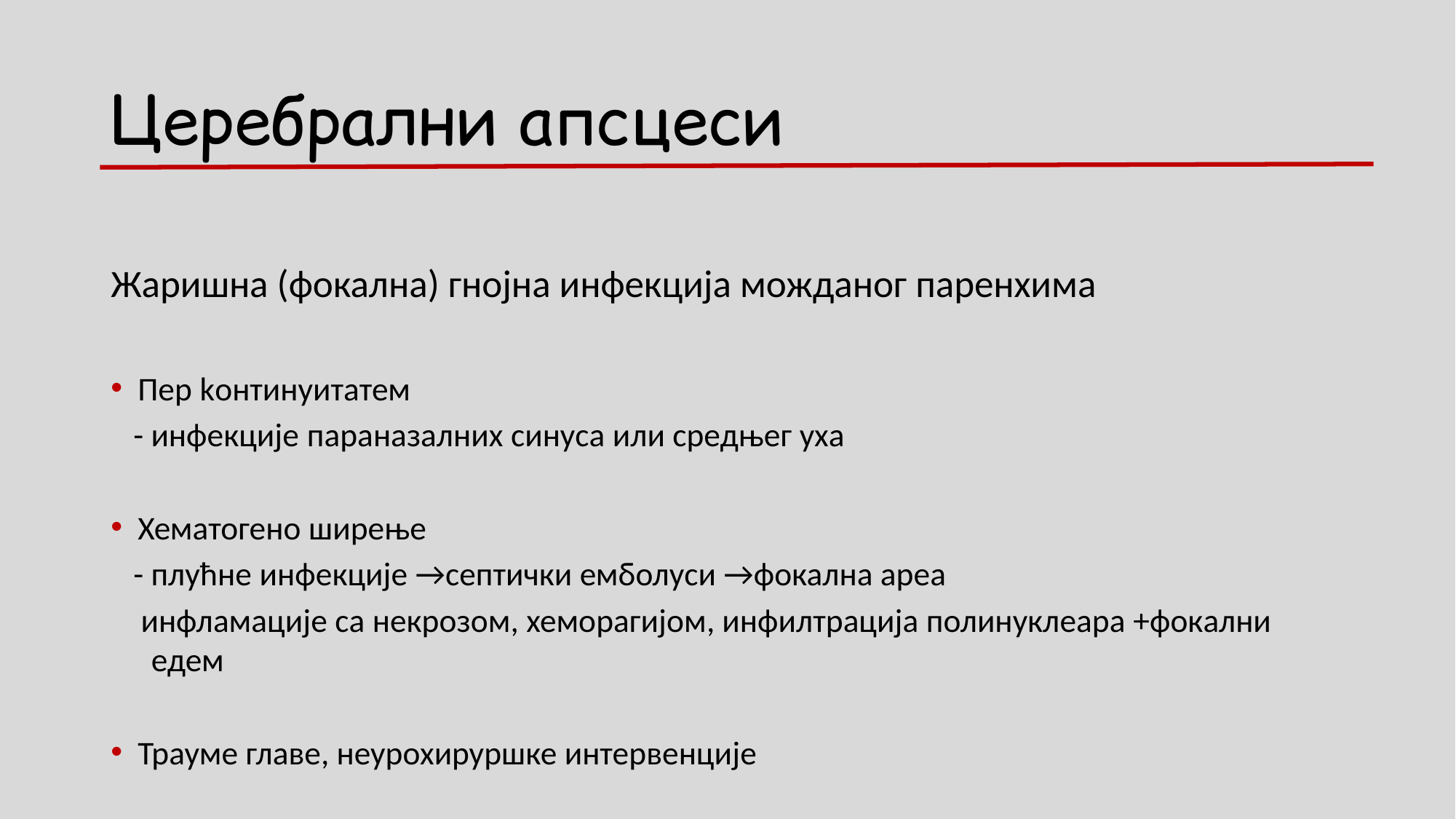

# Церебрални апсцеси
Жаришна (фокална) гнојна инфекција можданог паренхима

Пер kонтинуитатем
   - инфекције параназалних синуса или средњег уха

Хематогено ширење
   - плућне инфекције →септички емболуси →фокална ареа
    инфламације са некрозом, хеморагијом, инфилтрација полинуклеара +фокaлни едем

Трауме главе, неурохируршке интервенције